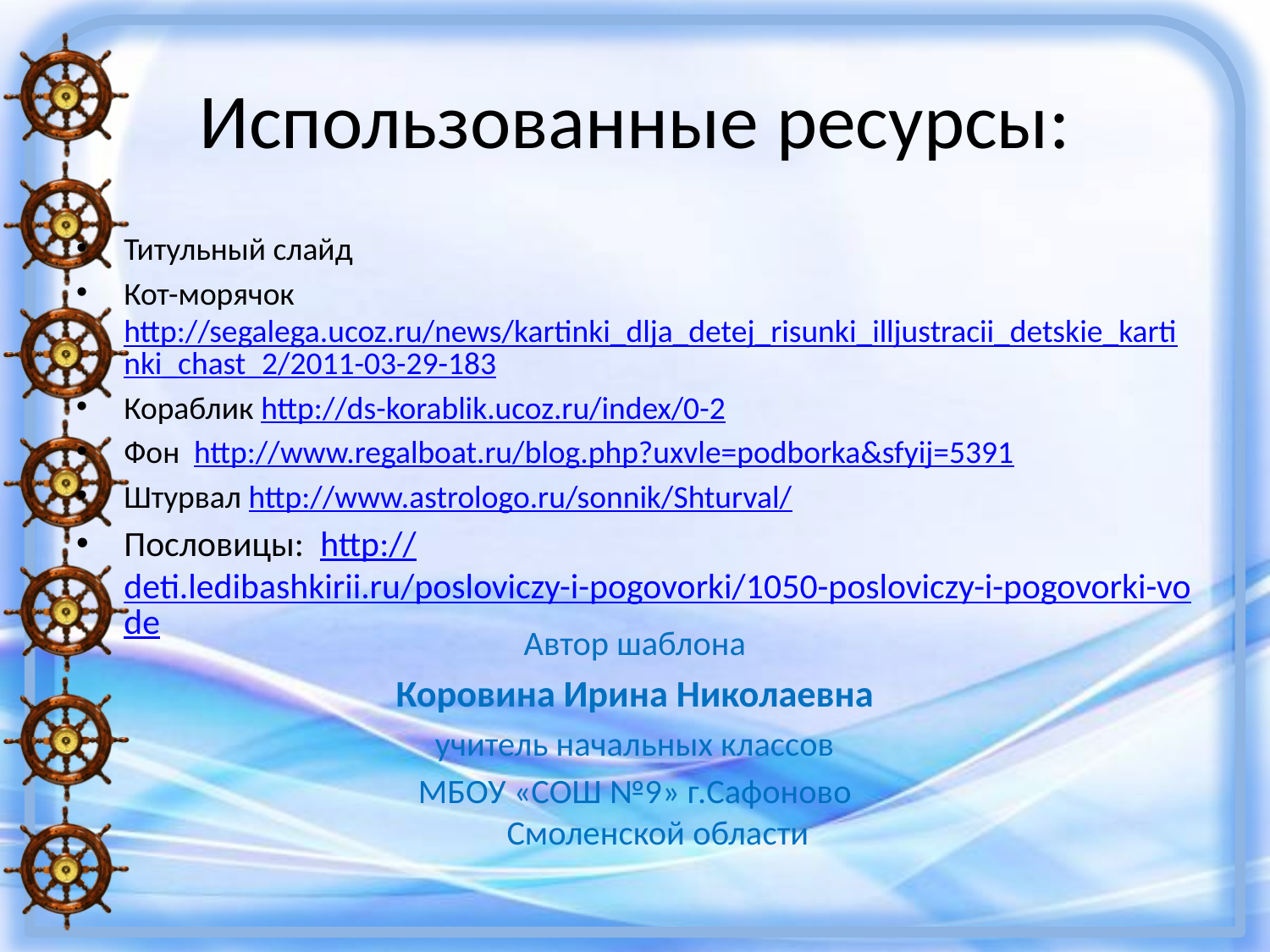

# Использованные ресурсы:
Титульный слайд
Кот-морячок  http://segalega.ucoz.ru/news/kartinki_dlja_detej_risunki_illjustracii_detskie_kartinki_chast_2/2011-03-29-183
Кораблик http://ds-korablik.ucoz.ru/index/0-2
Фон  http://www.regalboat.ru/blog.php?uxvle=podborka&sfyij=5391
Штурвал http://www.astrologo.ru/sonnik/Shturval/
Пословицы:  http://deti.ledibashkirii.ru/posloviczy-i-pogovorki/1050-posloviczy-i-pogovorki-vode

Автор шаблона
Коровина Ирина Николаевна
учитель начальных классов
МБОУ «СОШ №9» г.Сафоново Смоленской области